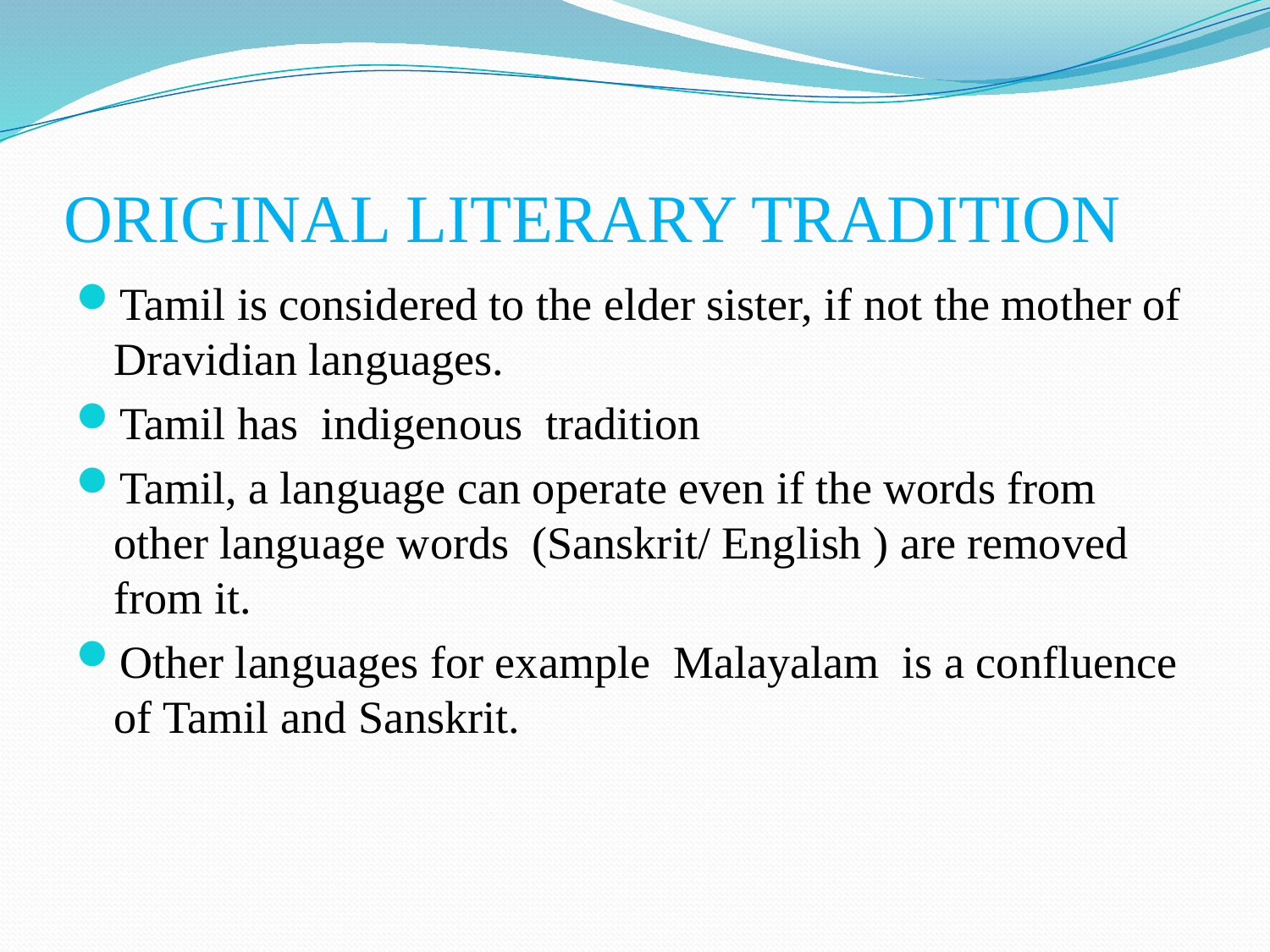

# ORIGINAL LITERARY TRADITION
Tamil is considered to the elder sister, if not the mother of Dravidian languages.
Tamil has  indigenous  tradition
Tamil, a language can operate even if the words from other language words  (Sanskrit/ English ) are removed from it.
Other languages for example  Malayalam  is a confluence of Tamil and Sanskrit.